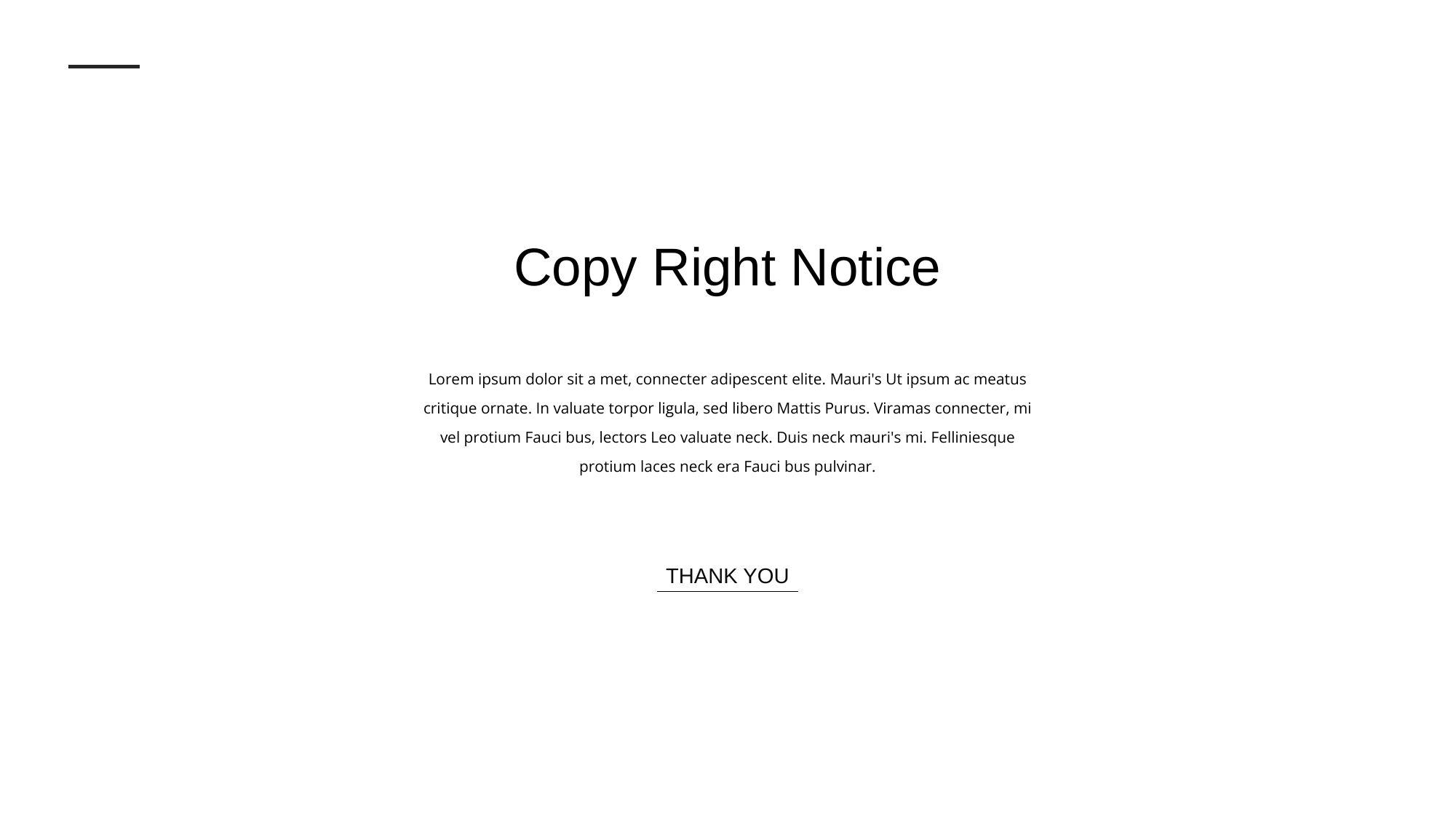

Copy Right Notice
Lorem ipsum dolor sit a met, connecter adipescent elite. Mauri's Ut ipsum ac meatus critique ornate. In valuate torpor ligula, sed libero Mattis Purus. Viramas connecter, mi vel protium Fauci bus, lectors Leo valuate neck. Duis neck mauri's mi. Felliniesque protium laces neck era Fauci bus pulvinar.
THANK YOU